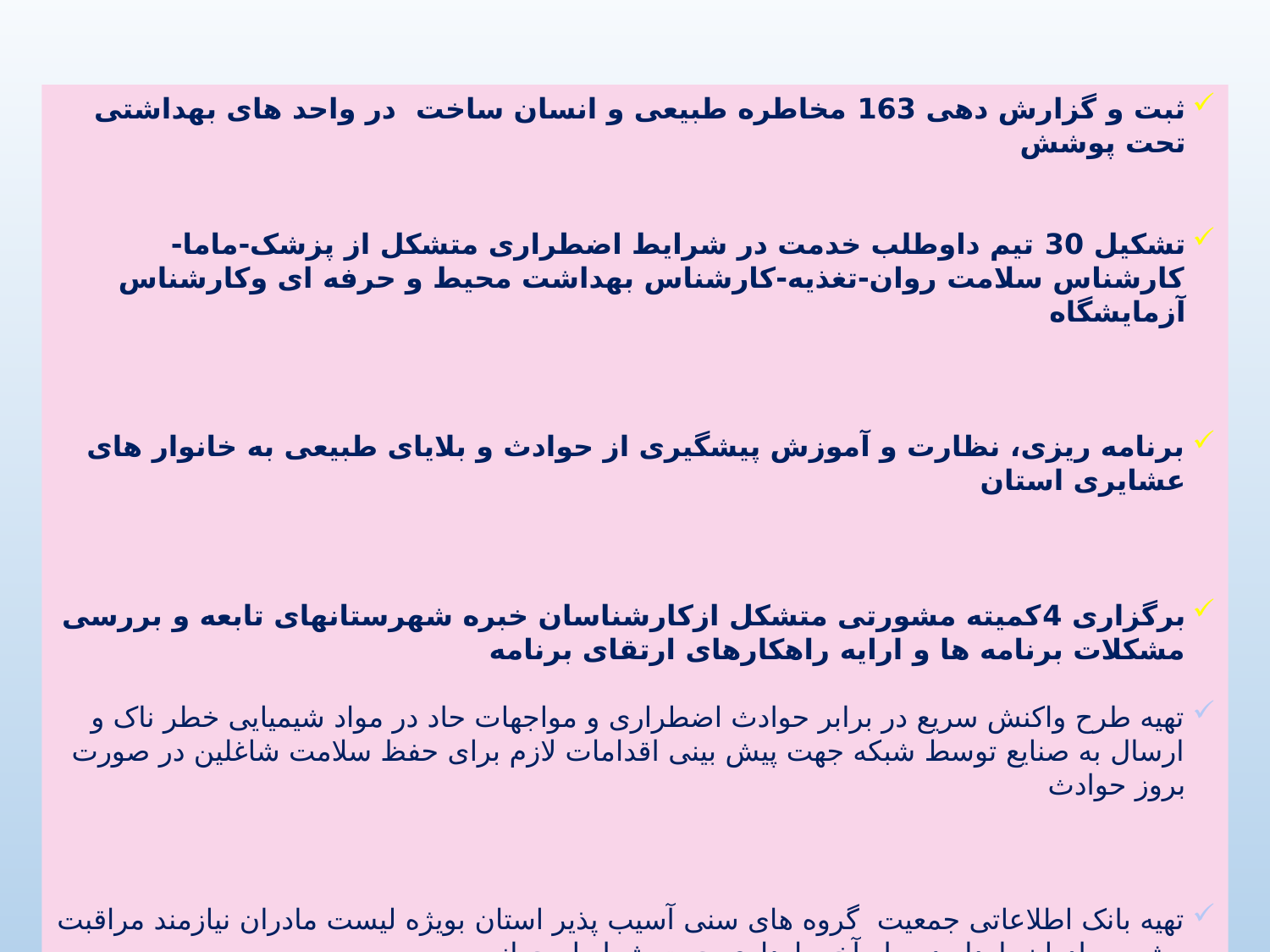

ثبت و گزارش دهی 163 مخاطره طبیعی و انسان ساخت  در واحد های بهداشتی تحت پوشش

تشکیل 30 تیم داوطلب خدمت در شرایط اضطراری متشکل از پزشک-ماما-کارشناس سلامت روان-تغذیه-کارشناس بهداشت محیط و حرفه ای وکارشناس آزمایشگاه

برنامه ریزی، نظارت و آموزش پیشگیری از حوادث و بلایای طبیعی به خانوار های عشایری استان

برگزاری 4کمیته مشورتی متشکل ازکارشناسان خبره شهرستانهای تابعه و بررسی مشکلات برنامه ها و ارایه راهکارهای ارتقای برنامه

تهیه طرح واکنش سریع در برابر حوادث اضطراری و مواجهات حاد در مواد شیمیایی خطر ناک و ارسال به صنایع توسط شبکه جهت پیش بینی اقدامات لازم برای حفظ سلامت شاغلین در صورت بروز حوادث

تهیه بانک اطلاعاتی جمعیت  گروه های سنی آسیب پذیر استان بویژه لیست مادران نیازمند مراقبت ویژه و مادران باردار در ماه آخر بارداری جهت شرایط بحرانی